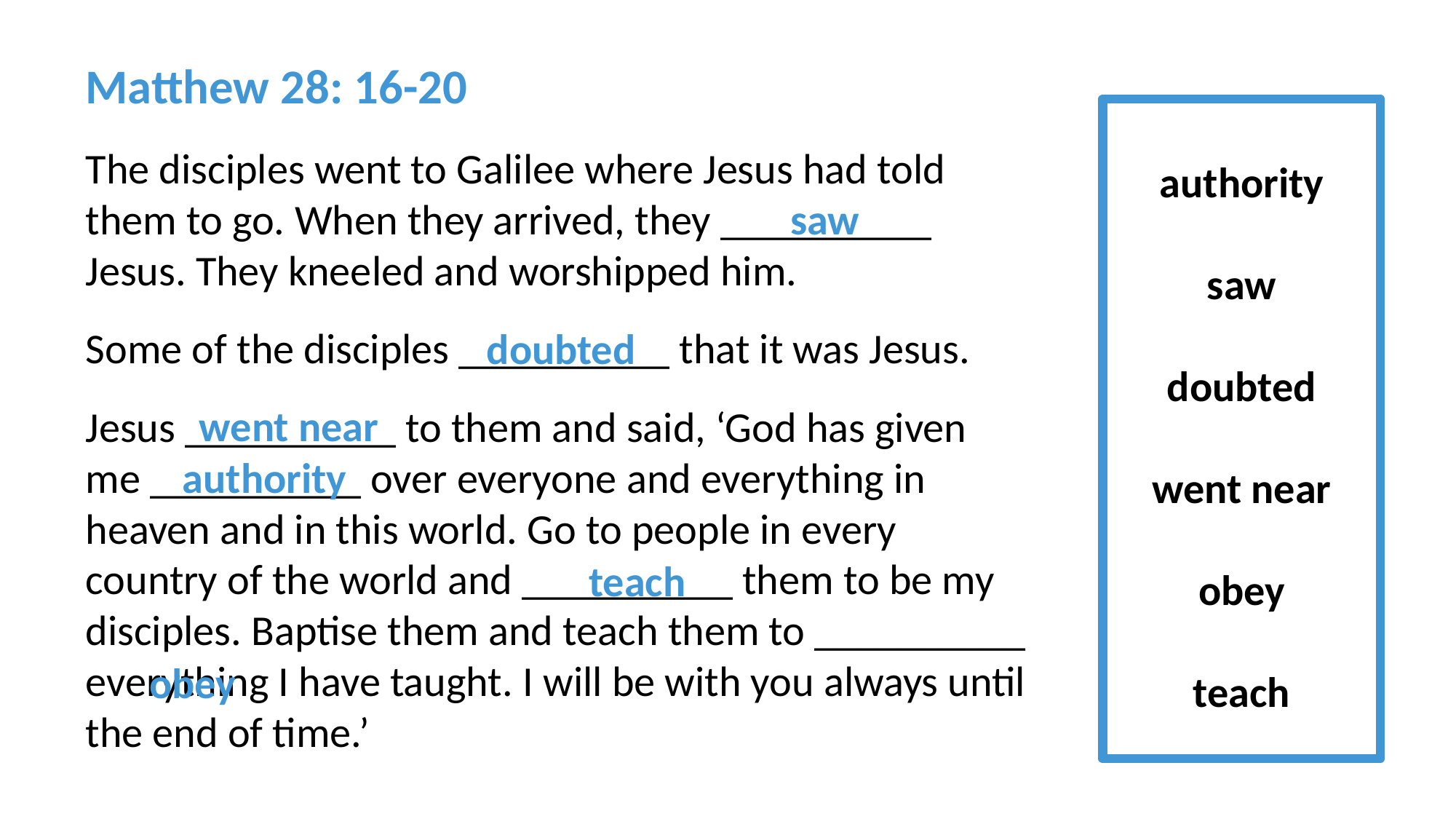

Matthew 28: 16-20
The disciples went to Galilee where Jesus had told them to go. When they arrived, they __________ Jesus. They kneeled and worshipped him.
Some of the disciples __________ that it was Jesus.
Jesus __________ to them and said, ‘God has given me __________ over everyone and everything in heaven and in this world. Go to people in every country of the world and __________ them to be my disciples. Baptise them and teach them to __________ everything I have taught. I will be with you always until the end of time.’
authority
saw
doubted
went near
obey
teach
saw
doubted
went near
authority
teach
obey